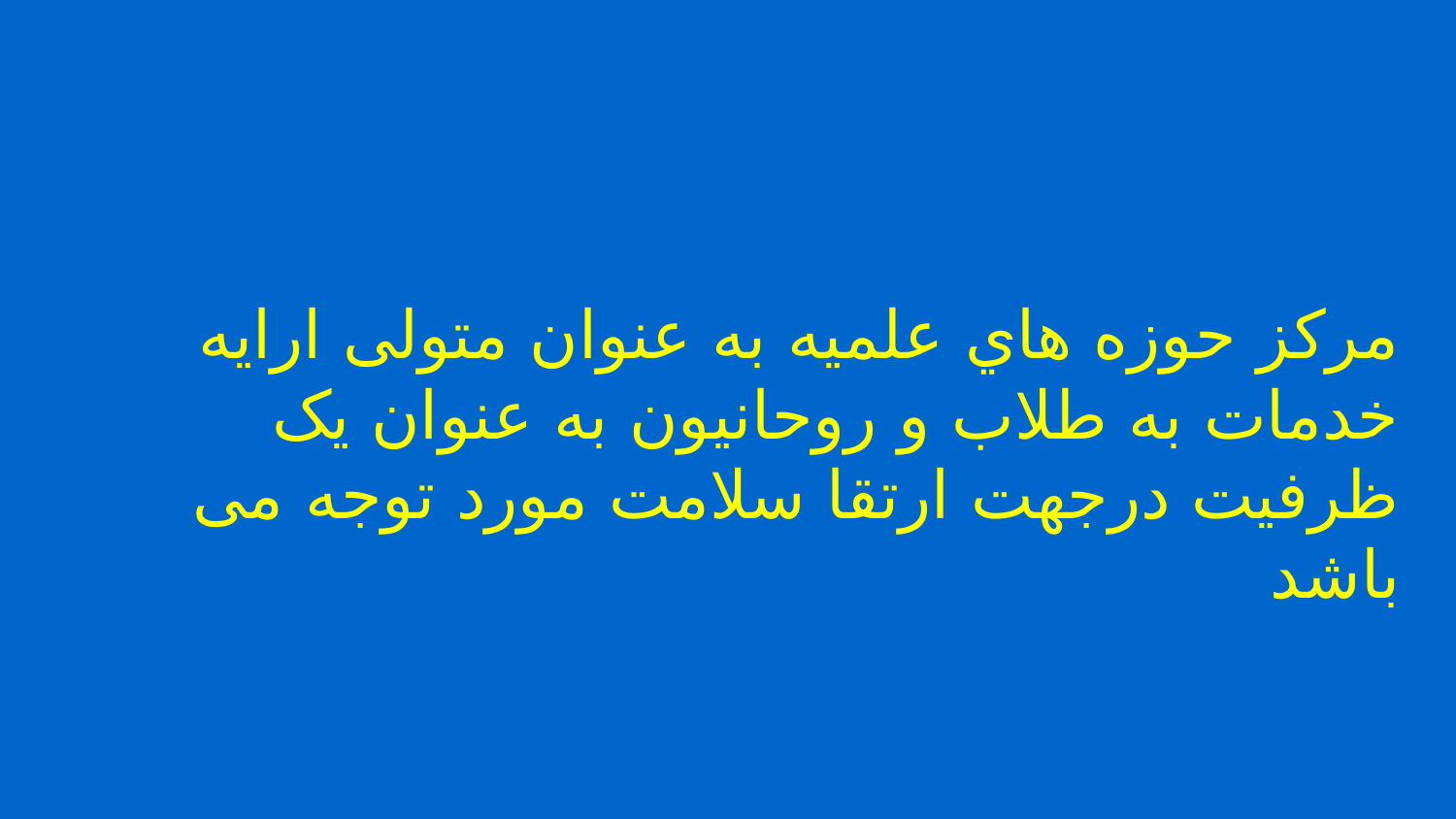

مركز حوزه هاي علمیه به عنوان متولی ارایه خدمات به طلاب و روحانیون به عنوان یک ظرفیت درجهت ارتقا سلامت مورد توجه می باشد